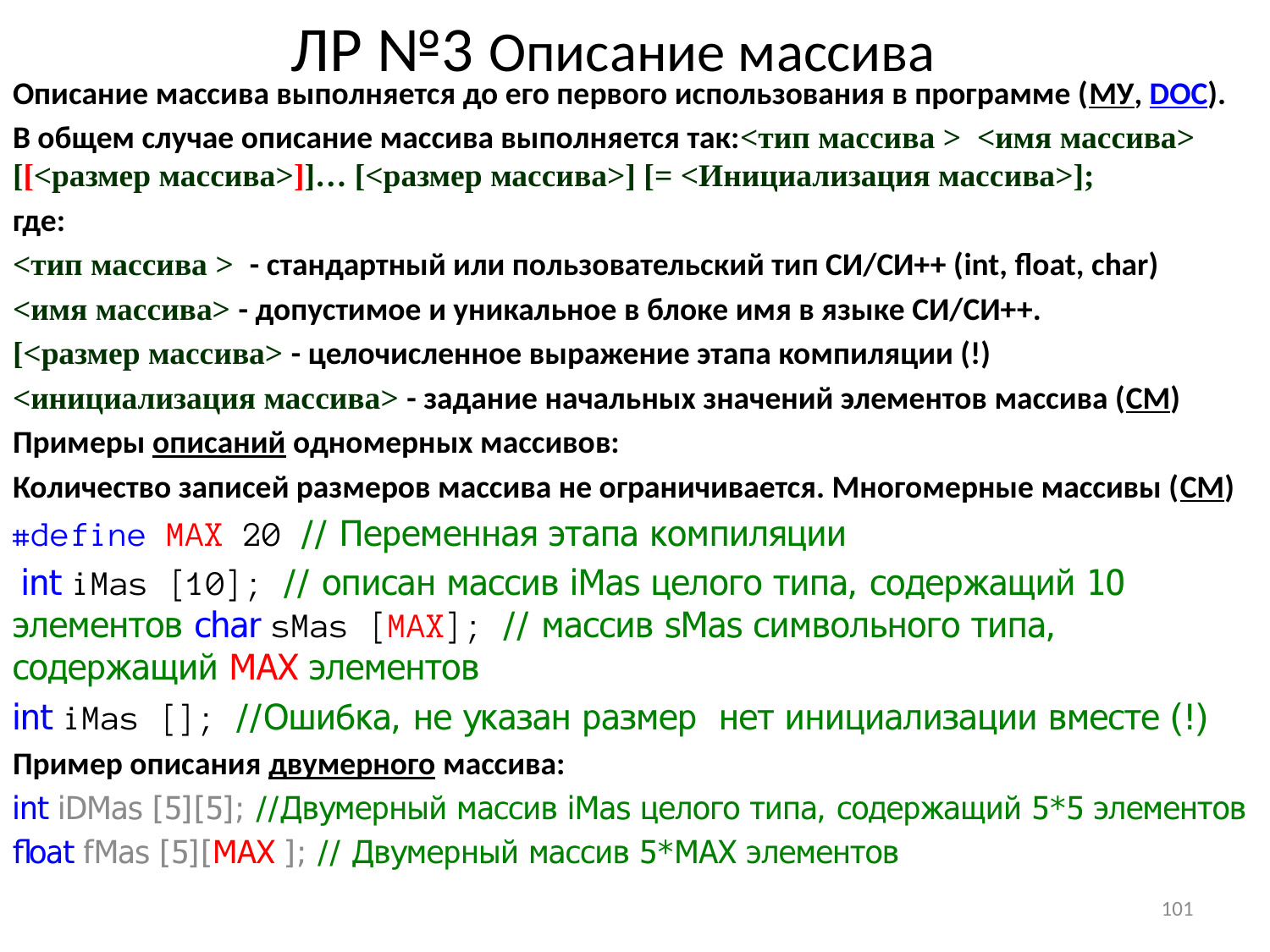

# ЛР №3 Описание массива
Описание массива выполняется до его первого использования в программе (МУ, DOC).
В общем случае описание массива выполняется так:<тип массива >  <имя массива> [[<размер массива>]]… [<размер массива>] [= <Инициализация массива>];
где:
<тип массива >  - стандартный или пользовательский тип СИ/СИ++ (int, float, char)
<имя массива> - допустимое и уникальное в блоке имя в языке СИ/СИ++.
[<размер массива> - целочисленное выражение этапа компиляции (!)
<инициализация массива> - задание начальных значений элементов массива (СМ)
Примеры описаний одномерных массивов:
Количество записей размеров массива не ограничивается. Многомерные массивы (СМ)
#define MAX 20 // Переменная этапа компиляции
 int iMas [10]; // описан массив iMas целого типа, содержащий 10 элементов char sMas [MAX]; // массив sMas символьного типа, содержащий MAX элементов
int iMas []; //Ошибка, не указан размер  нет инициализации вместе (!)
Пример описания двумерного массива:
int iDMas [5][5]; //Двумерный массив iMas целого типа, содержащий 5*5 элементов
float fMas [5][MAX ]; // Двумерный массив 5*MAX элементов

101